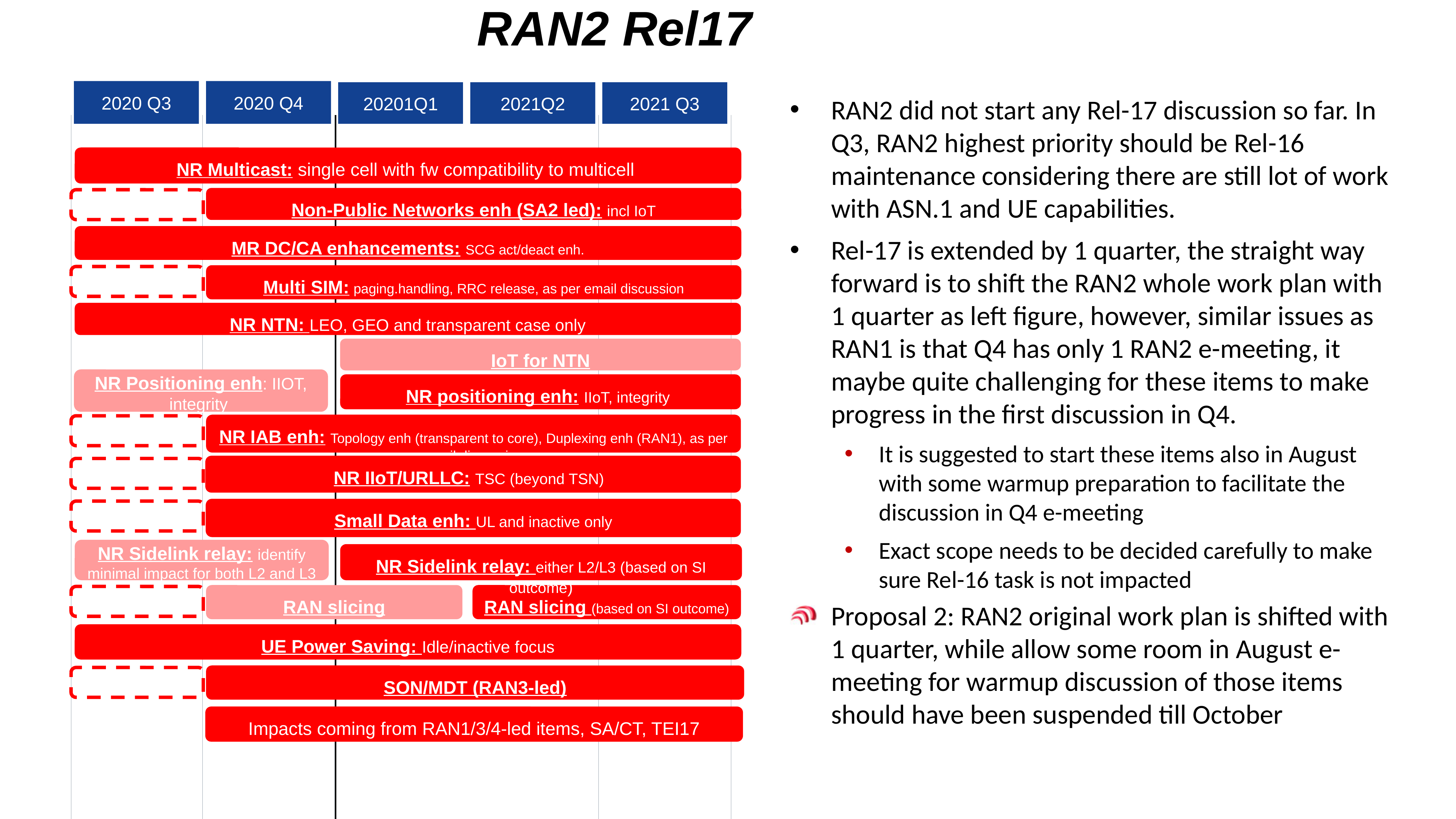

# RAN2 Rel17
2020 Q3
2020 Q4
20201Q1
2021Q2
2021 Q3
RAN2 did not start any Rel-17 discussion so far. In Q3, RAN2 highest priority should be Rel-16 maintenance considering there are still lot of work with ASN.1 and UE capabilities.
Rel-17 is extended by 1 quarter, the straight way forward is to shift the RAN2 whole work plan with 1 quarter as left figure, however, similar issues as RAN1 is that Q4 has only 1 RAN2 e-meeting, it maybe quite challenging for these items to make progress in the first discussion in Q4.
It is suggested to start these items also in August with some warmup preparation to facilitate the discussion in Q4 e-meeting
Exact scope needs to be decided carefully to make sure Rel-16 task is not impacted
Proposal 2: RAN2 original work plan is shifted with 1 quarter, while allow some room in August e-meeting for warmup discussion of those items should have been suspended till October

NR Multicast: single cell with fw compatibility to multicell
Non-Public Networks enh (SA2 led): incl IoT

MR DC/CA enhancements: SCG act/deact enh.
Multi SIM: paging.handling, RRC release, as per email discussion

NR NTN: LEO, GEO and transparent case only
IoT for NTN
NR Positioning enh: IIOT, integrity
NR positioning enh: IIoT, integrity
NR IAB enh: Topology enh (transparent to core), Duplexing enh (RAN1), as per email discussion

NR IIoT/URLLC: TSC (beyond TSN)

Small Data enh: UL and inactive only

NR Sidelink relay: identify minimal impact for both L2 and L3
NR Sidelink relay: either L2/L3 (based on SI outcome)
RAN slicing
RAN slicing (based on SI outcome)

UE Power Saving: Idle/inactive focus
SON/MDT (RAN3-led)

Impacts coming from RAN1/3/4-led items, SA/CT, TEI17